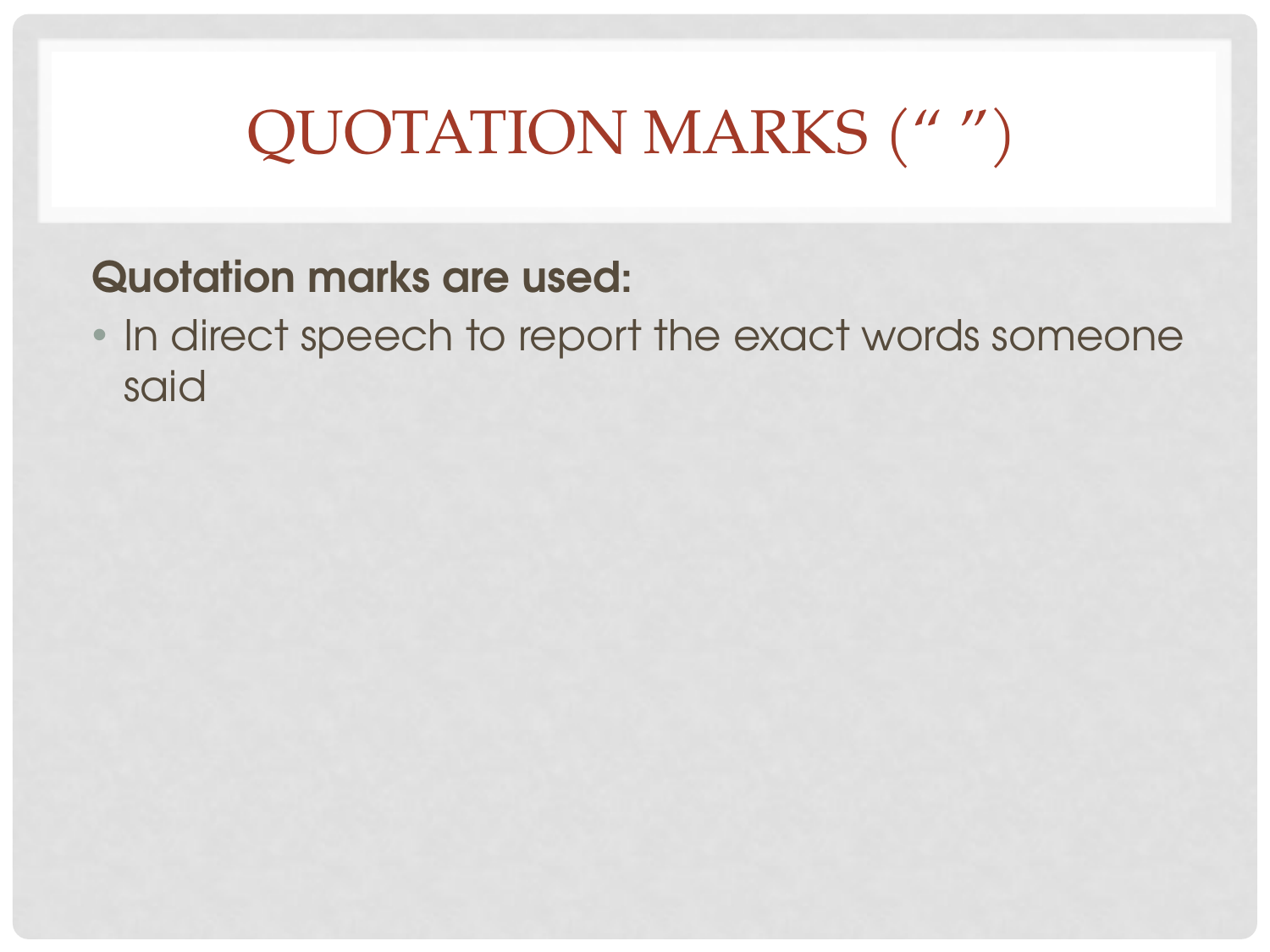

# Quotation marks (“ ”)
Quotation marks are used:
In direct speech to report the exact words someone said